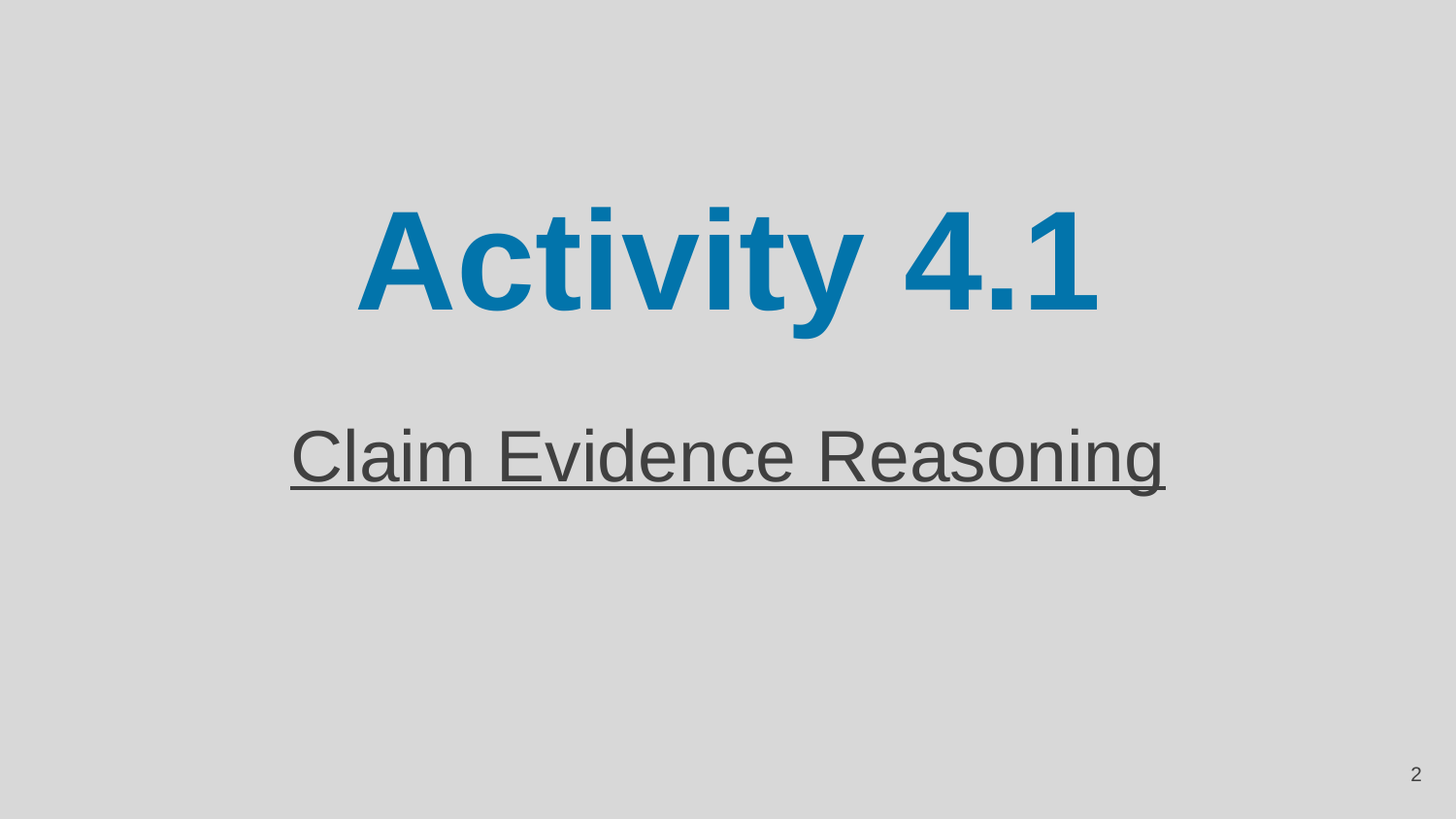

# Activity 4.1
Claim Evidence Reasoning
2